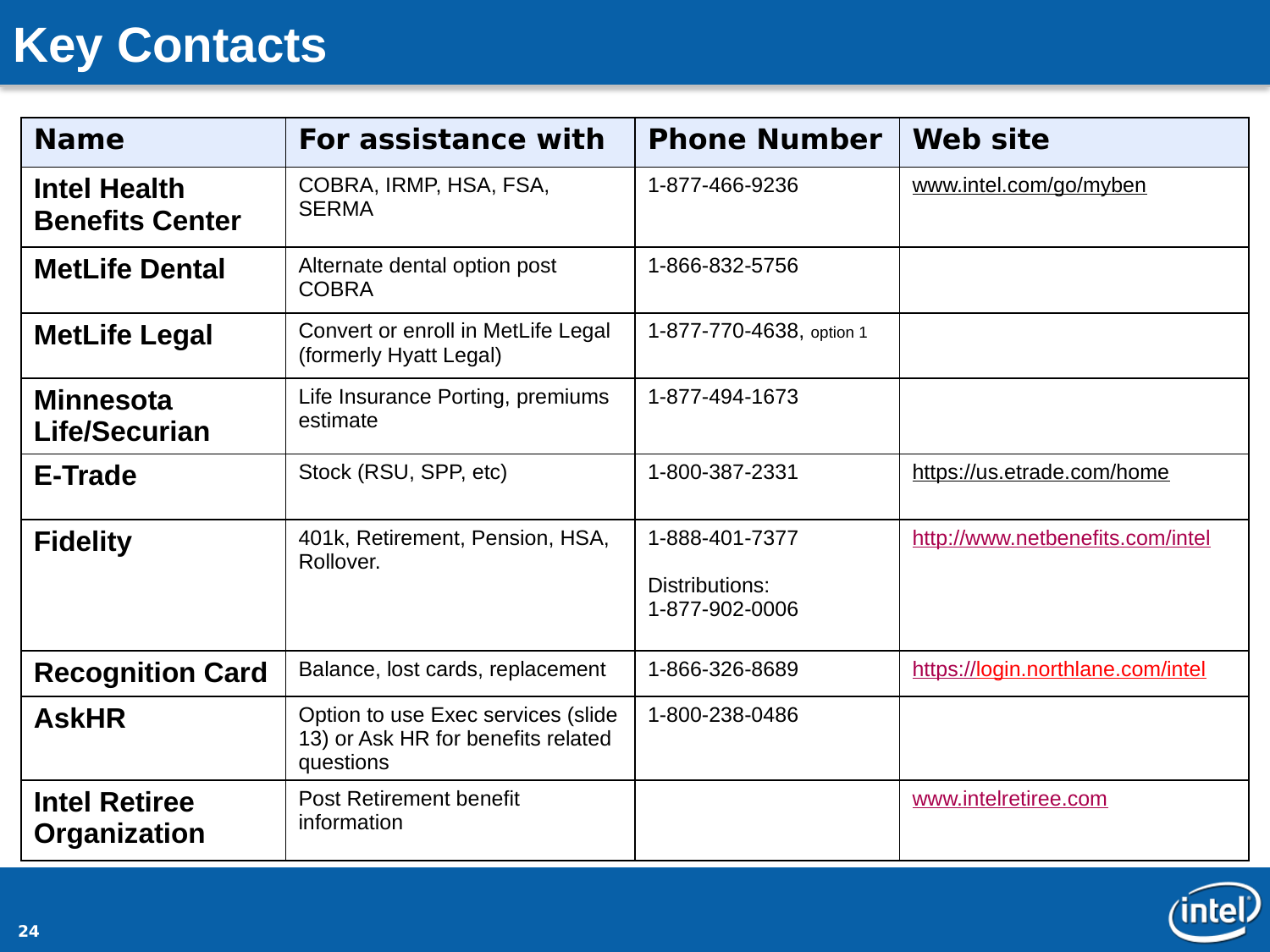

Key Contacts
| Name | For assistance with | Phone Number | Web site |
| --- | --- | --- | --- |
| Intel Health Benefits Center | COBRA, IRMP, HSA, FSA, SERMA | 1-877-466-9236 | www.intel.com/go/myben |
| MetLife Dental | Alternate dental option post COBRA | 1-866-832-5756 |  |
| MetLife Legal | Convert or enroll in MetLife Legal (formerly Hyatt Legal) | 1-877-770-4638, option 1 |  |
| Minnesota Life/Securian | Life Insurance Porting, premiums estimate | 1-877-494-1673 |  |
| E-Trade | Stock (RSU, SPP, etc) | 1-800-387-2331 | https://us.etrade.com/home |
| Fidelity | 401k, Retirement, Pension, HSA, Rollover. | 1-888-401-7377 Distributions: 1-877-902-0006 | http://www.netbenefits.com/intel |
| Recognition Card | Balance, lost cards, replacement | 1-866-326-8689 | https://login.northlane.com/intel |
| AskHR | Option to use Exec services (slide 13) or Ask HR for benefits related questions | 1-800-238-0486 |  |
| Intel Retiree Organization | Post Retirement benefit information |  | www.intelretiree.com |